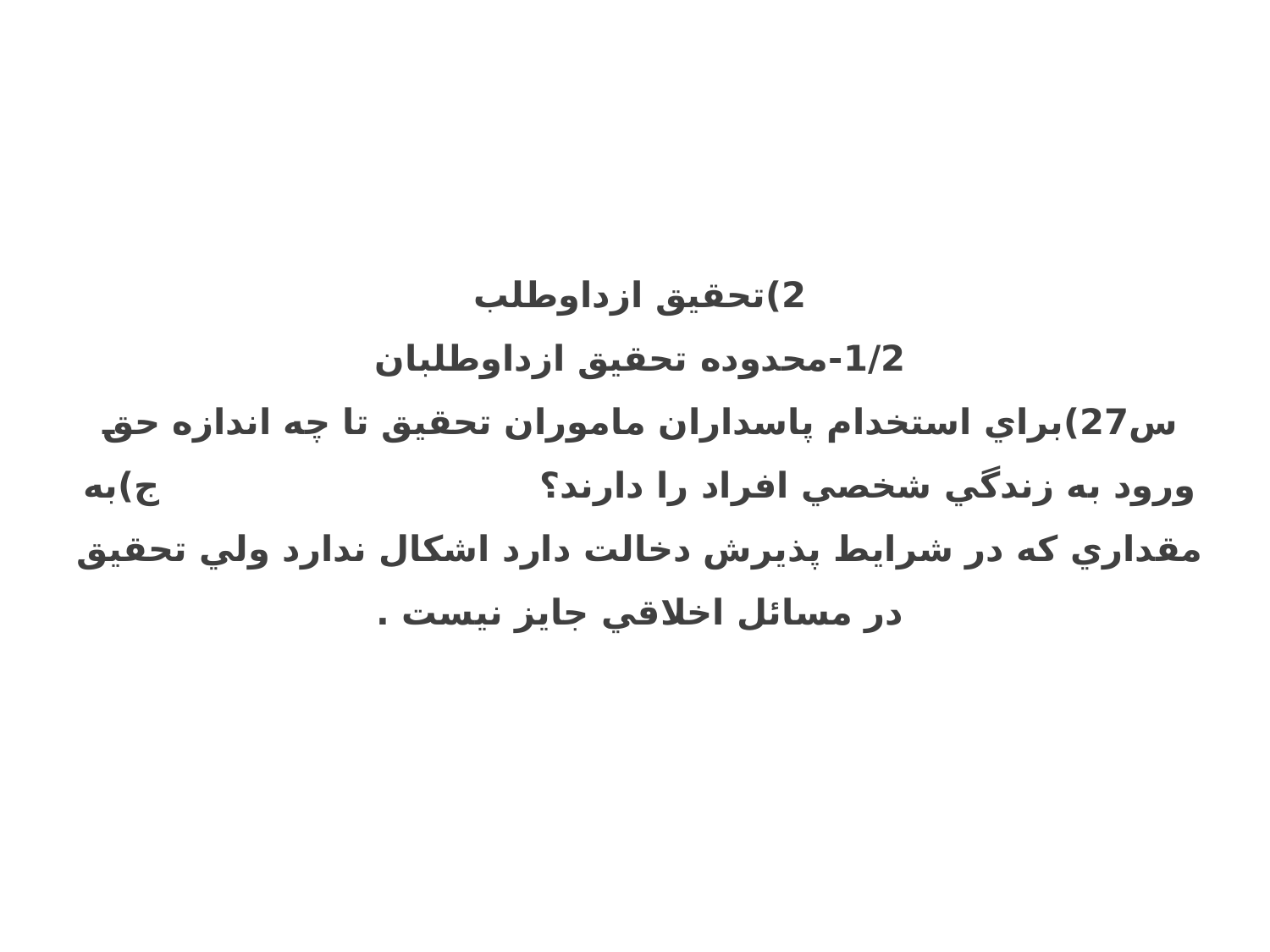

2)تحقیق ازداوطلب
1/2-محدوده تحقیق ازداوطلبان
س27)براي استخدام پاسداران ماموران تحقيق تا چه اندازه حق ورود به زندگي شخصي افراد را دارند؟                               ج)به مقداري كه در شرايط پذيرش دخالت دارد اشكال ندارد ولي تحقيق در مسائل اخلاقي جايز نيست .